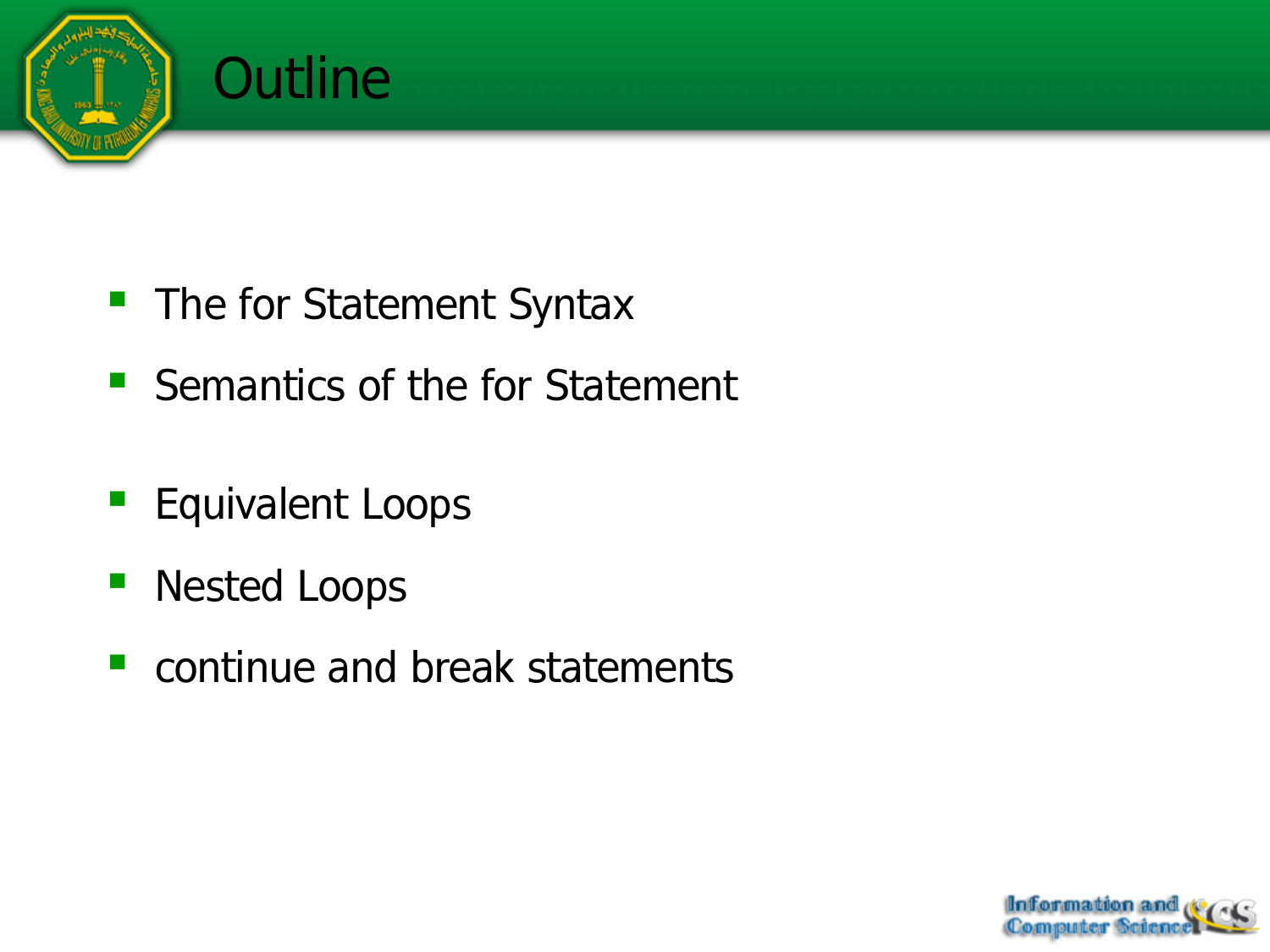

# Outline

The for Statement Syntax

Semantics of the for Statement

Equivalent Loops

Nested Loops

continue and break statements